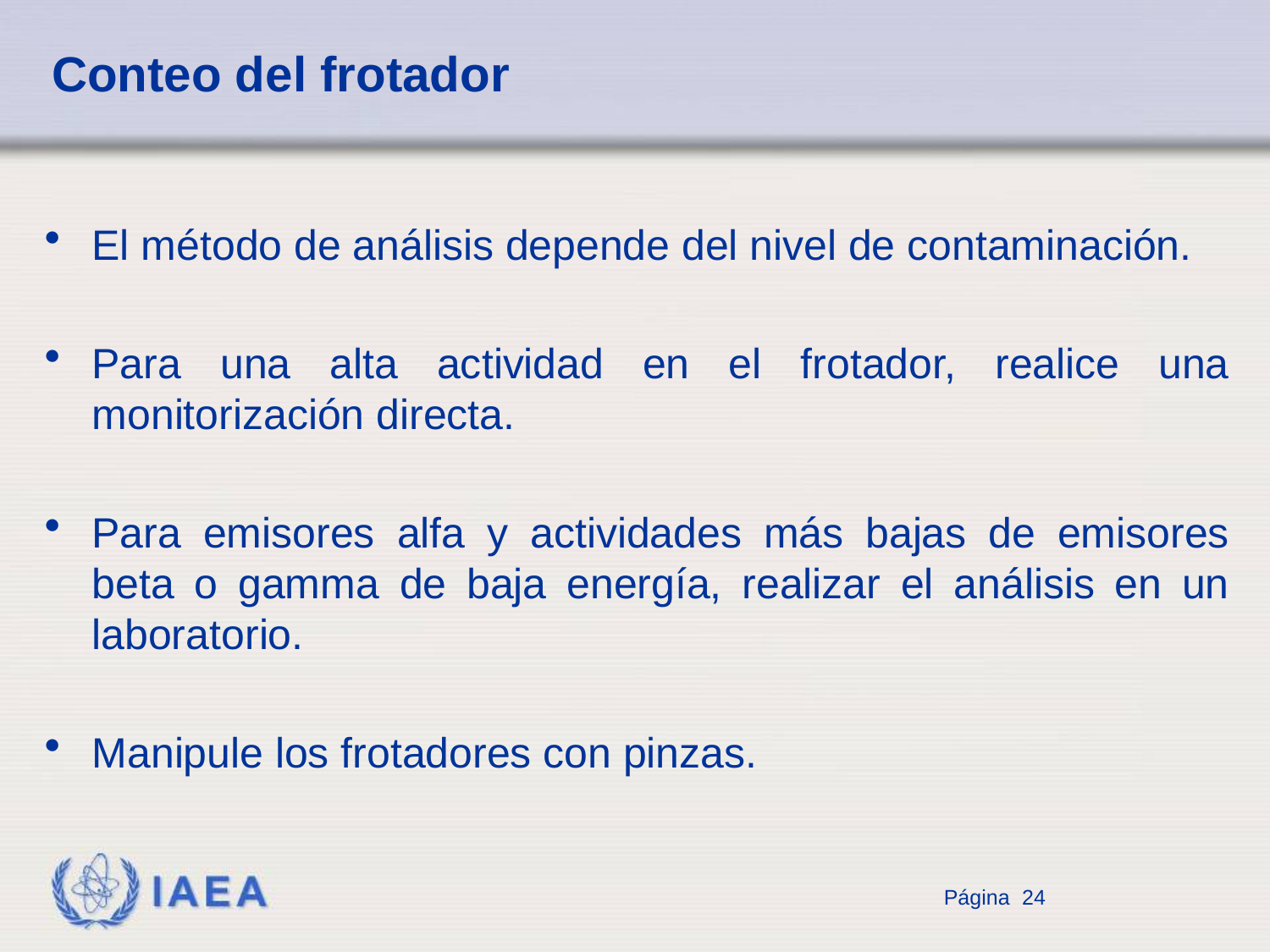

# Conteo del frotador
El método de análisis depende del nivel de contaminación.

Para una alta actividad en el frotador, realice una monitorización directa.

Para emisores alfa y actividades más bajas de emisores beta o gamma de baja energía, realizar el análisis en un laboratorio.

Manipule los frotadores con pinzas.